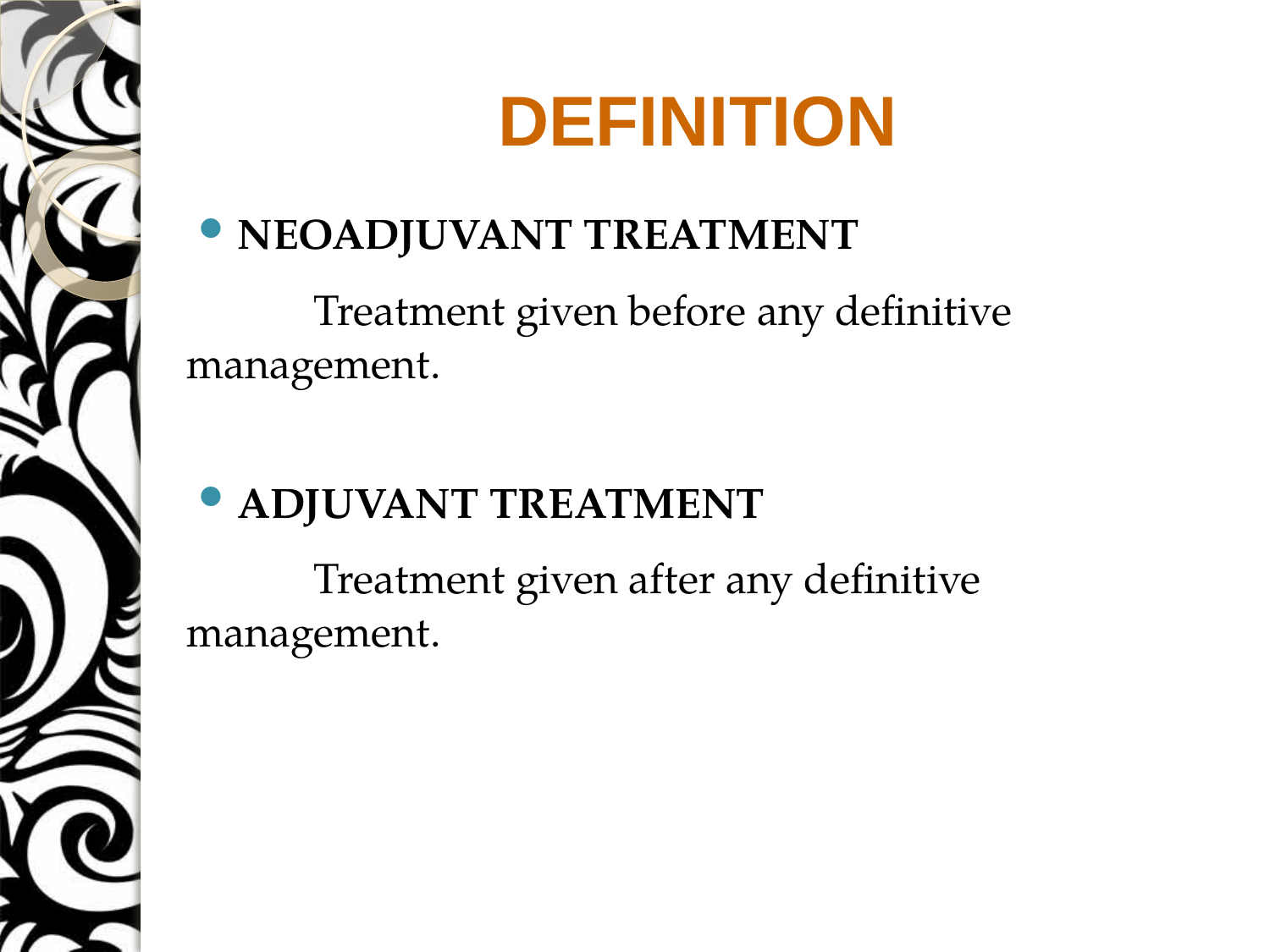

# DEFINITION
NEOADJUVANT TREATMENT
	Treatment given before any definitive 	management.

ADJUVANT TREATMENT
	Treatment given after any definitive 	management.